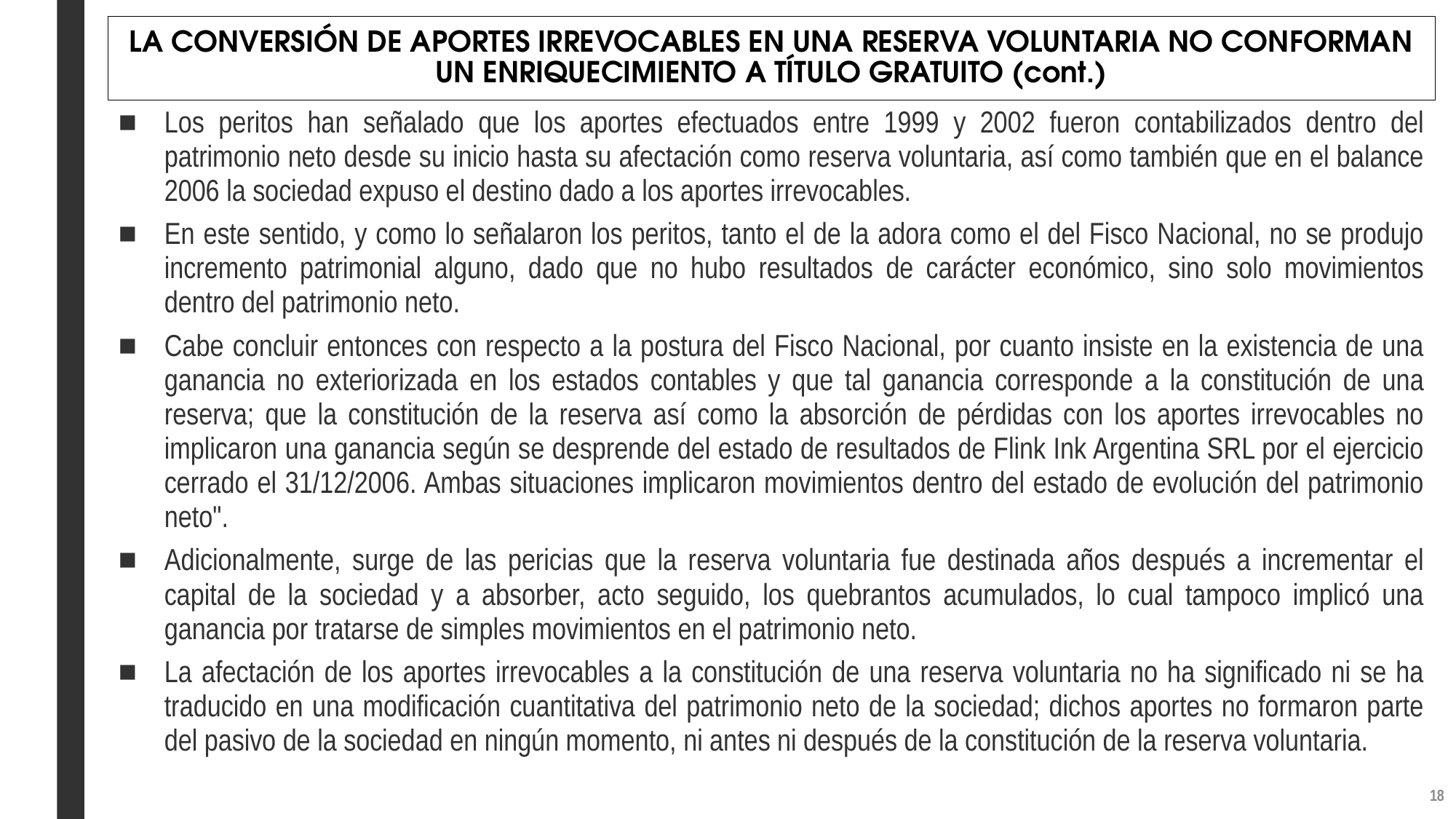

# LA CONVERSIÓN DE APORTES IRREVOCABLES EN UNA RESERVA VOLUNTARIA NO CONFORMAN UN ENRIQUECIMIENTO A TÍTULO GRATUITO (cont.)
Los peritos han señalado que los aportes efectuados entre 1999 y 2002 fueron contabilizados dentro del patrimonio neto desde su inicio hasta su afectación como reserva voluntaria, así como también que en el balance 2006 la sociedad expuso el destino dado a los aportes irrevocables.
En este sentido, y como lo señalaron los peritos, tanto el de la adora como el del Fisco Nacional, no se produjo incremento patrimonial alguno, dado que no hubo resultados de carácter económico, sino solo movimientos dentro del patrimonio neto.
Cabe concluir entonces con respecto a la postura del Fisco Nacional, por cuanto insiste en la existencia de una ganancia no exteriorizada en los estados contables y que tal ganancia corresponde a la constitución de una reserva; que la constitución de la reserva así como la absorción de pérdidas con los aportes irrevocables no implicaron una ganancia según se desprende del estado de resultados de Flink Ink Argentina SRL por el ejercicio cerrado el 31/12/2006. Ambas situaciones implicaron movimientos dentro del estado de evolución del patrimonio neto".
Adicionalmente, surge de las pericias que la reserva voluntaria fue destinada años después a incrementar el capital de la sociedad y a absorber, acto seguido, los quebrantos acumulados, lo cual tampoco implicó una ganancia por tratarse de simples movimientos en el patrimonio neto.
La afectación de los aportes irrevocables a la constitución de una reserva voluntaria no ha significado ni se ha traducido en una modificación cuantitativa del patrimonio neto de la sociedad; dichos aportes no formaron parte del pasivo de la sociedad en ningún momento, ni antes ni después de la constitución de la reserva voluntaria.
18